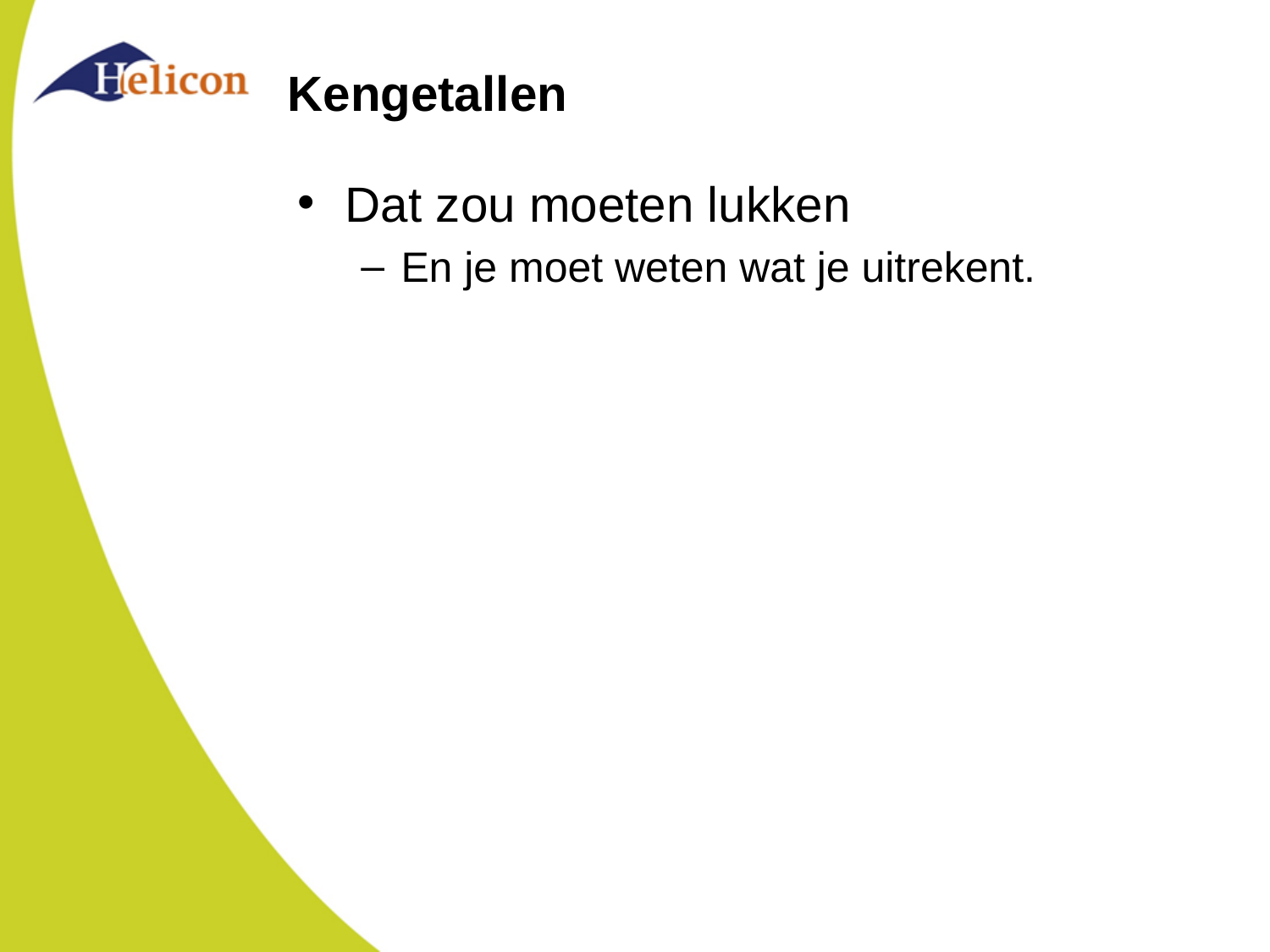

# Kengetallen
Dat zou moeten lukken
En je moet weten wat je uitrekent.